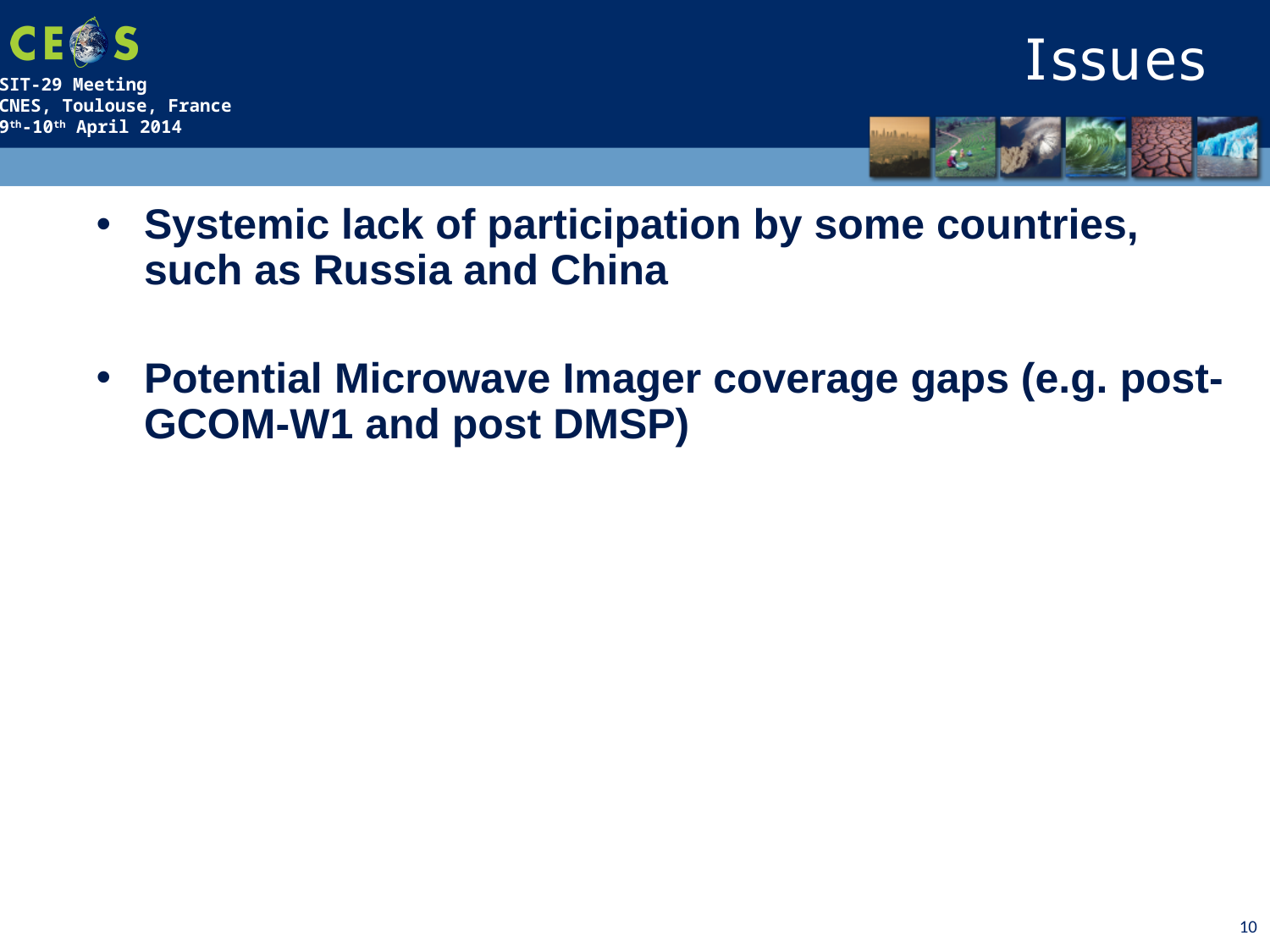

Issues
Systemic lack of participation by some countries, such as Russia and China

Potential Microwave Imager coverage gaps (e.g. post-GCOM-W1 and post DMSP)
10